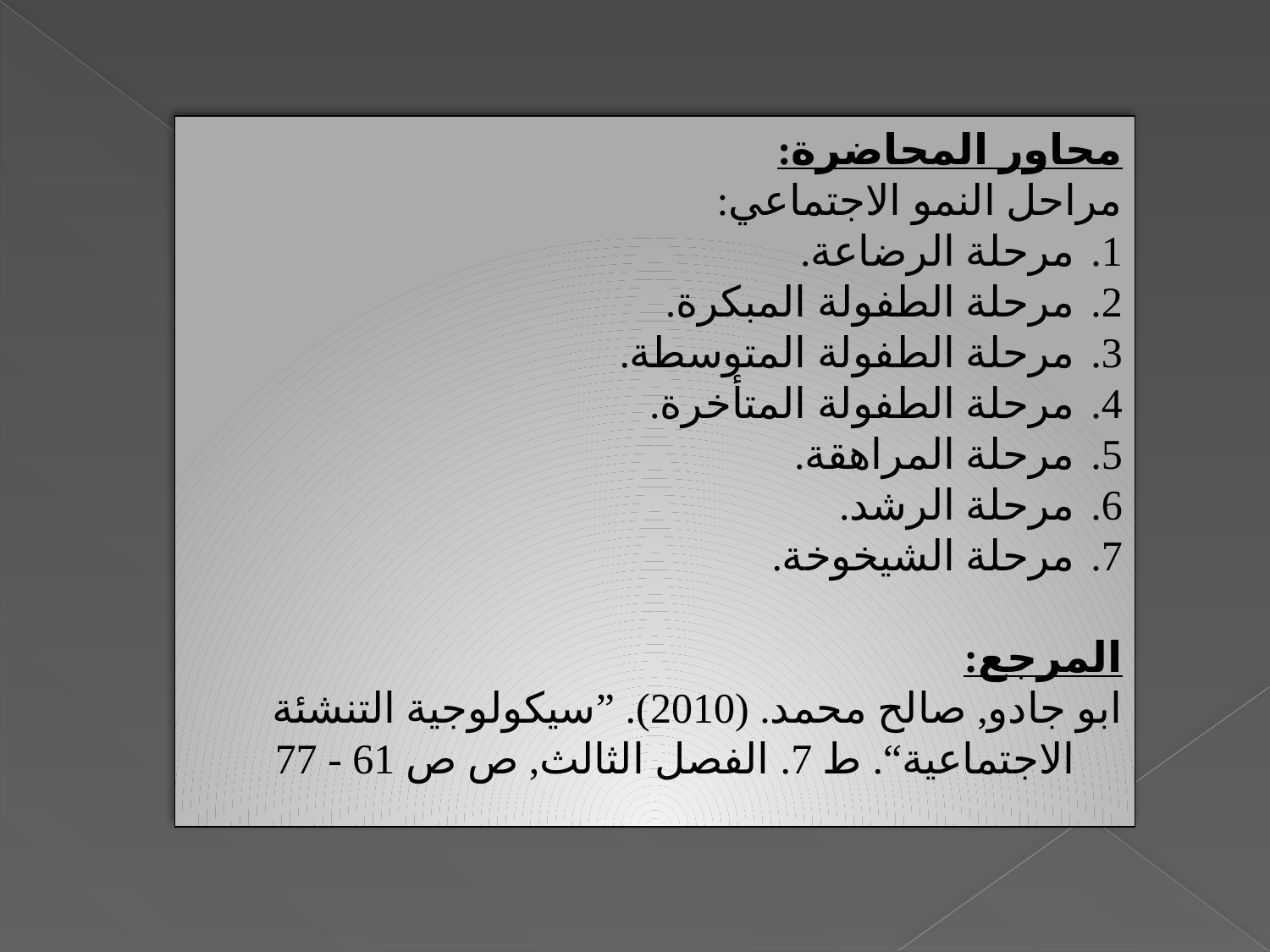

محاور المحاضرة:
مراحل النمو الاجتماعي:
مرحلة الرضاعة.
مرحلة الطفولة المبكرة.
مرحلة الطفولة المتوسطة.
مرحلة الطفولة المتأخرة.
مرحلة المراهقة.
مرحلة الرشد.
مرحلة الشيخوخة.

المرجع:
ابو جادو, صالح محمد. (2010). ”سيكولوجية التنشئة الاجتماعية“. ط 7. الفصل الثالث, ص ص 61 - 77